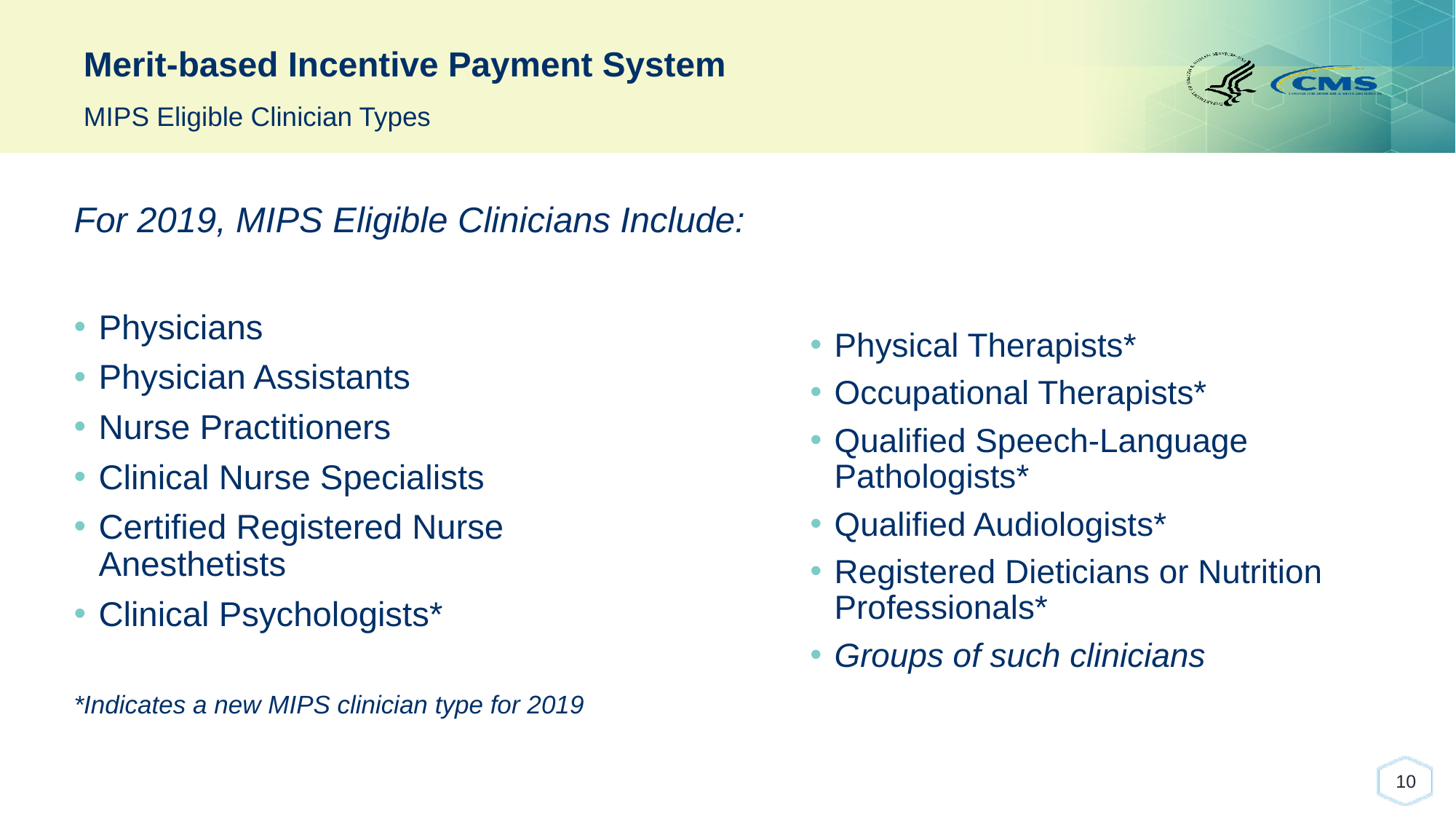

# Merit-based Incentive Payment System MIPS Eligible Clinician Types
For 2019, MIPS Eligible Clinicians Include:

Physicians
Physician Assistants
Nurse Practitioners
Clinical Nurse Specialists
Certified Registered Nurse            Anesthetists
Clinical Psychologists*

*Indicates a new MIPS clinician type for 2019

Physical Therapists*
Occupational Therapists*
Qualified Speech-Language Pathologists*
Qualified Audiologists*
Registered Dieticians or Nutrition Professionals*
Groups of such clinicians

10